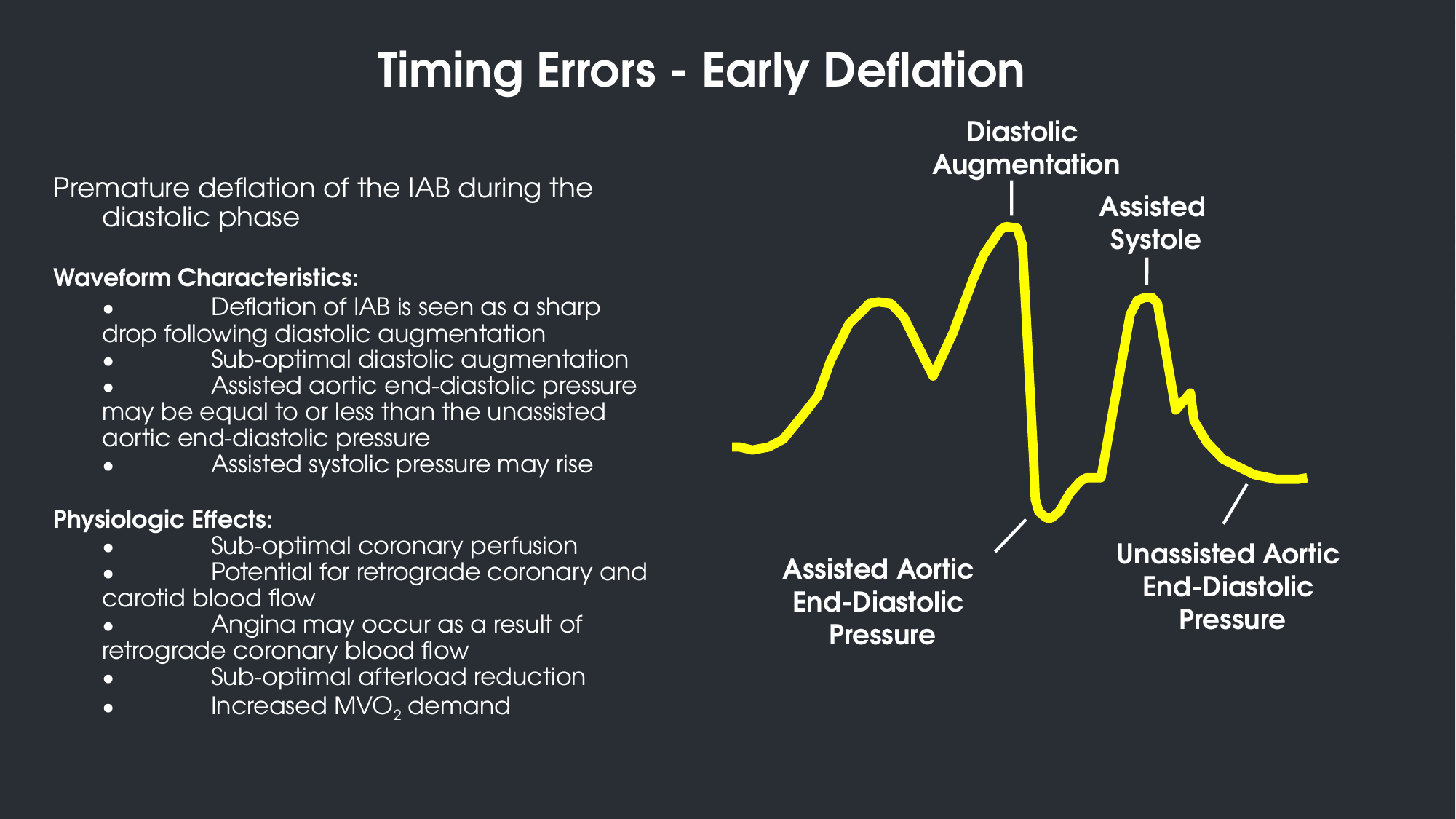

Timing Errors - Early Deflation
Diastolic
 Augmentation
Premature deflation of the IAB during the diastolic phase

Waveform Characteristics:
	•	Deflation of IAB is seen as a sharp 	drop following diastolic augmentation
	•	Sub-optimal diastolic augmentation
	•	Assisted aortic end-diastolic pressure may be equal to or less than the unassisted aortic end-diastolic pressure
	•	Assisted systolic pressure may rise

Physiologic Effects:
	•	Sub-optimal coronary perfusion
	•	Potential for retrograde coronary and carotid blood flow
	•	Angina may occur as a result of retrograde coronary blood flow
	•	Sub-optimal afterload reduction
	•	Increased MVO2 demand

Assisted
Systole

Unassisted Aortic
End-Diastolic
Pressure
Assisted Aortic
End-Diastolic
Pressure